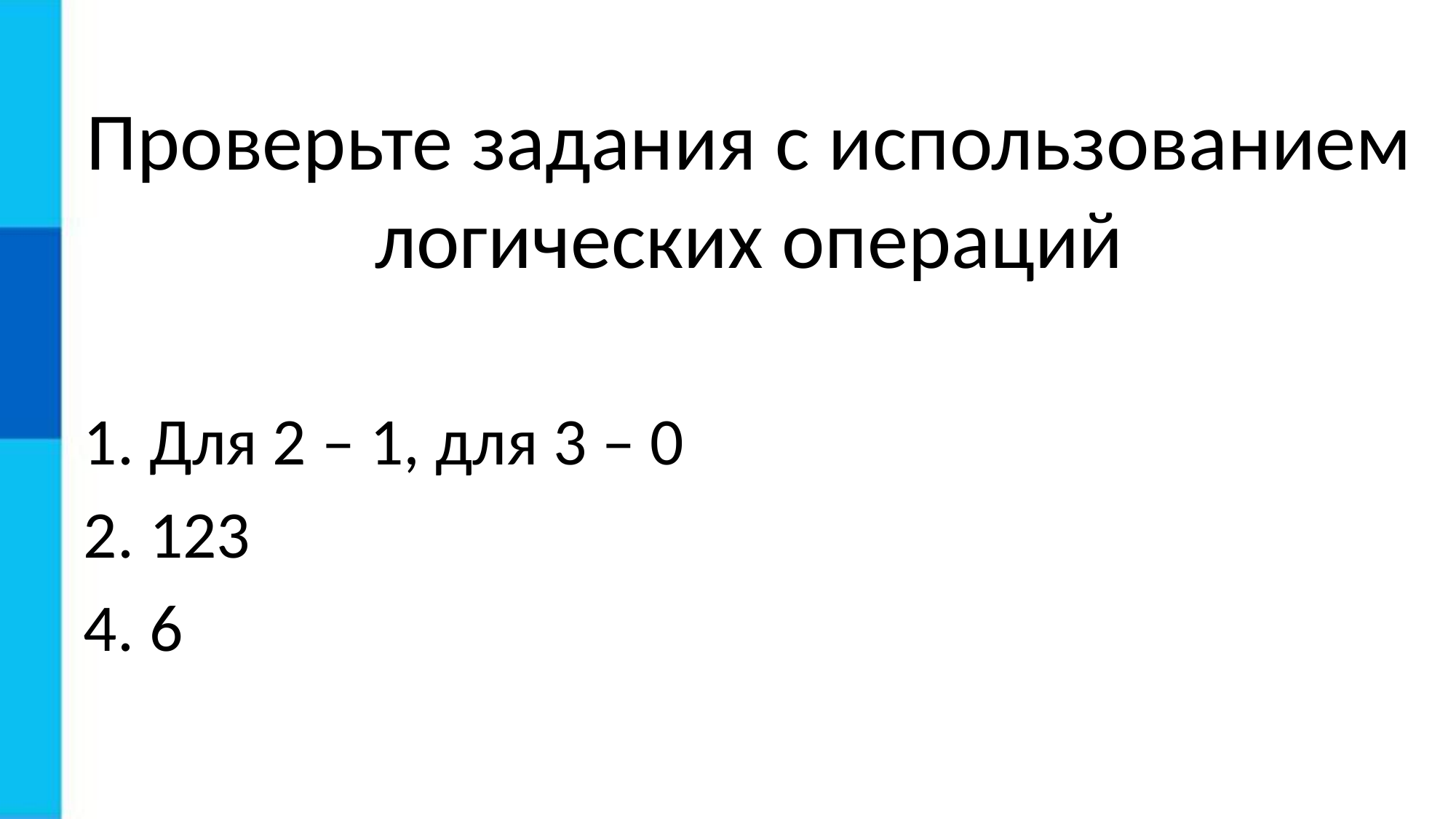

# Проверьте задания с использованием логических операций
1. Для 2 – 1, для 3 – 0
2. 123
4. 6